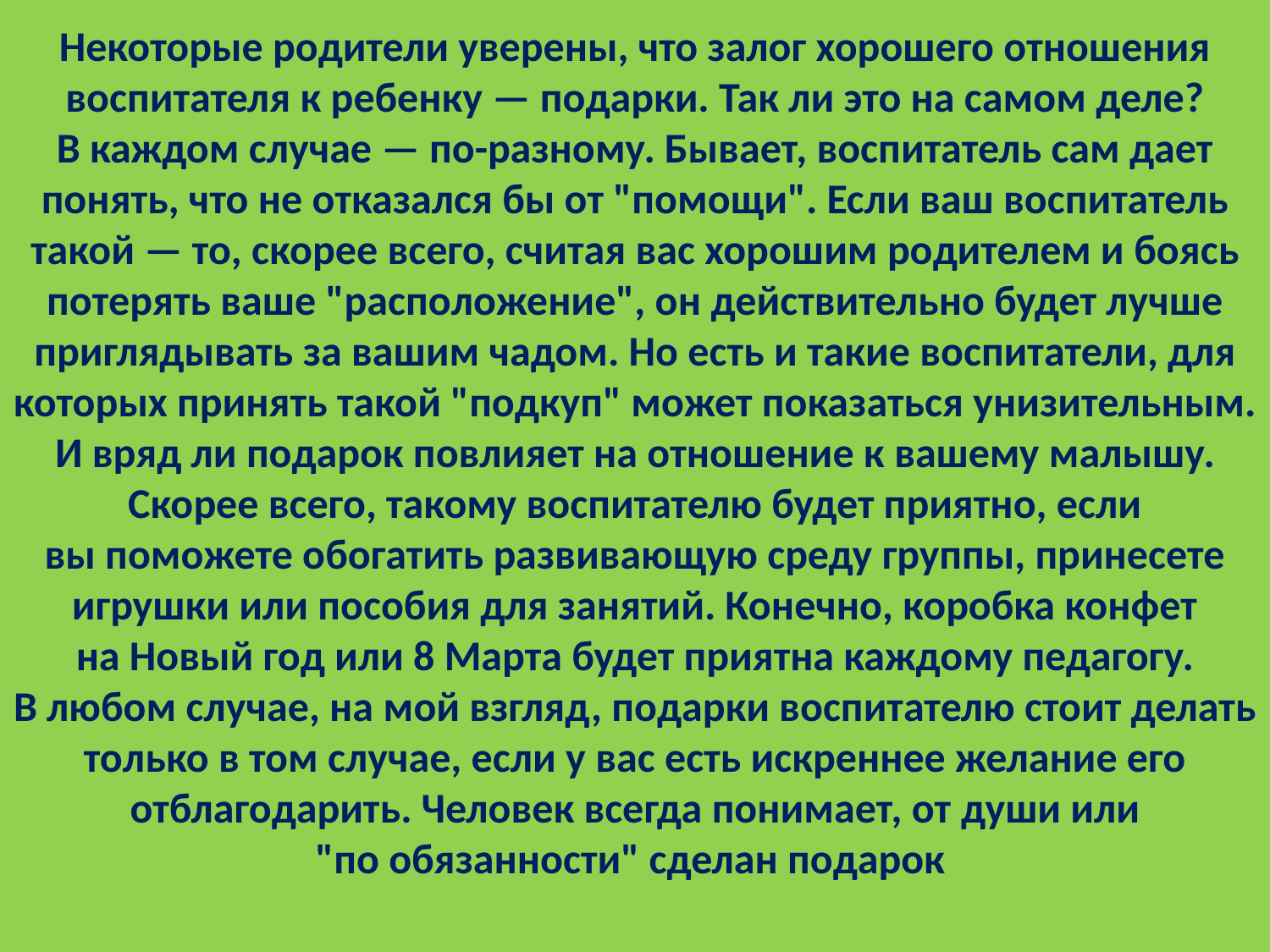

# Некоторые родители уверены, что залог хорошего отношения воспитателя к ребенку — подарки. Так ли это на самом деле? В каждом случае — по-разному. Бывает, воспитатель сам дает понять, что не отказался бы от "помощи". Если ваш воспитатель такой — то, скорее всего, считая вас хорошим родителем и боясь потерять ваше "расположение", он действительно будет лучше приглядывать за вашим чадом. Но есть и такие воспитатели, для которых принять такой "подкуп" может показаться унизительным. И вряд ли подарок повлияет на отношение к вашему малышу. Скорее всего, такому воспитателю будет приятно, если вы поможете обогатить развивающую среду группы, принесете игрушки или пособия для занятий. Конечно, коробка конфет на Новый год или 8 Марта будет приятна каждому педагогу. В любом случае, на мой взгляд, подарки воспитателю стоит делать только в том случае, если у вас есть искреннее желание его отблагодарить. Человек всегда понимает, от души или "по обязанности" сделан подарок